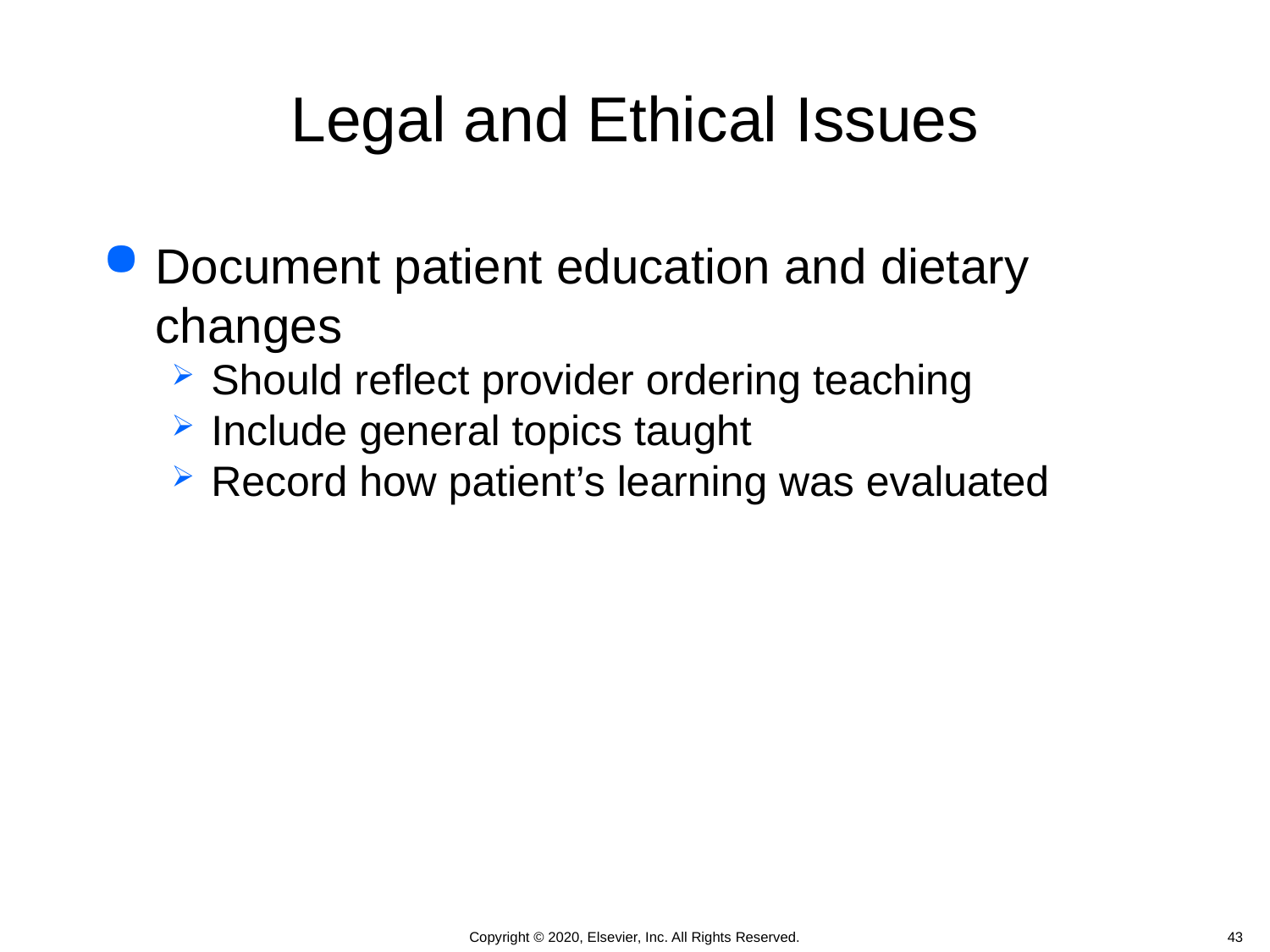

# Legal and Ethical Issues
Document patient education and dietary changes
Should reflect provider ordering teaching
Include general topics taught
Record how patient’s learning was evaluated
 43